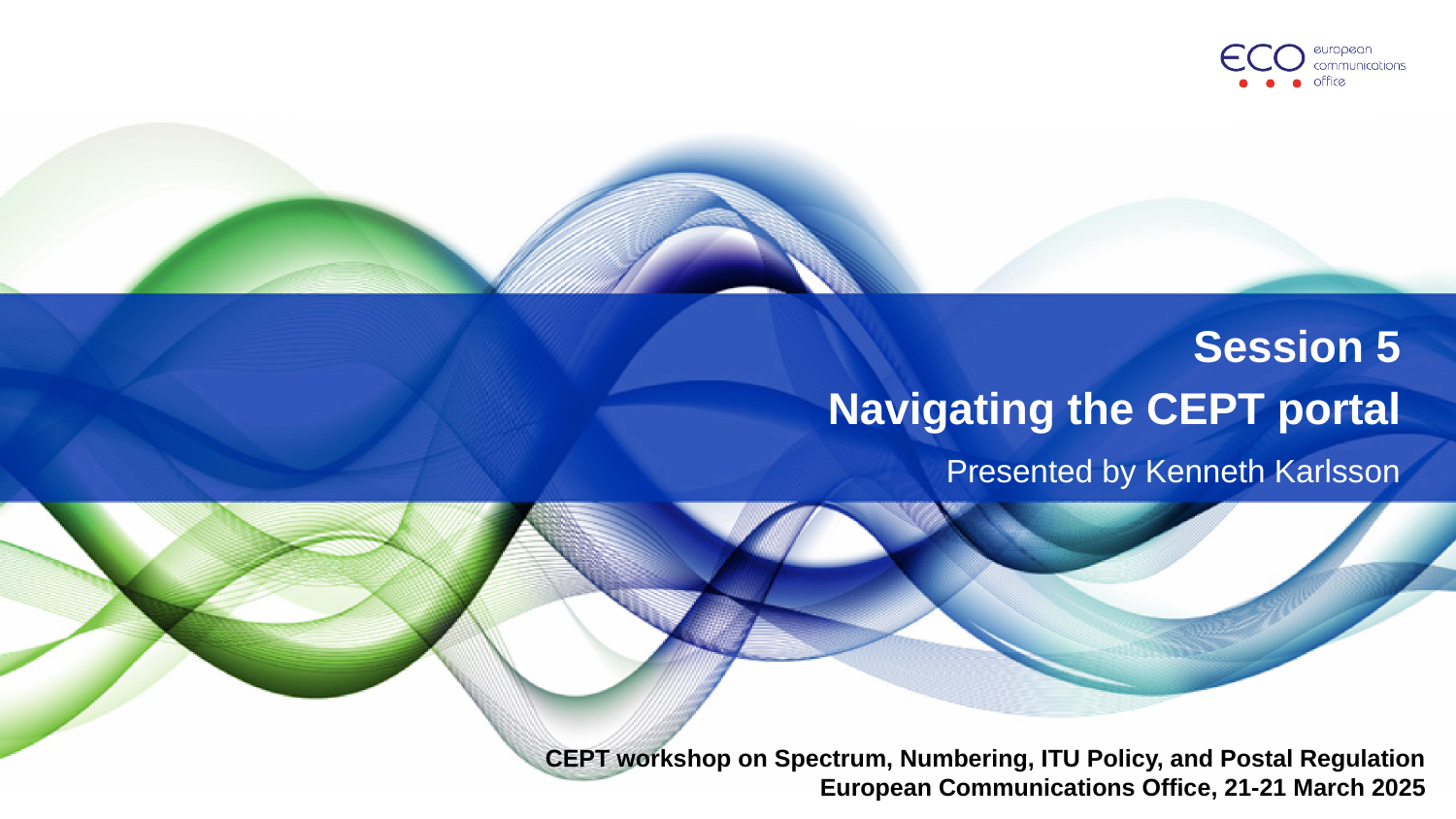

Session 5
Navigating the CEPT portal
Presented by Kenneth Karlsson
CEPT workshop on Spectrum, Numbering, ITU Policy, and Postal Regulation
European Communications Office, 21-21 March 2025